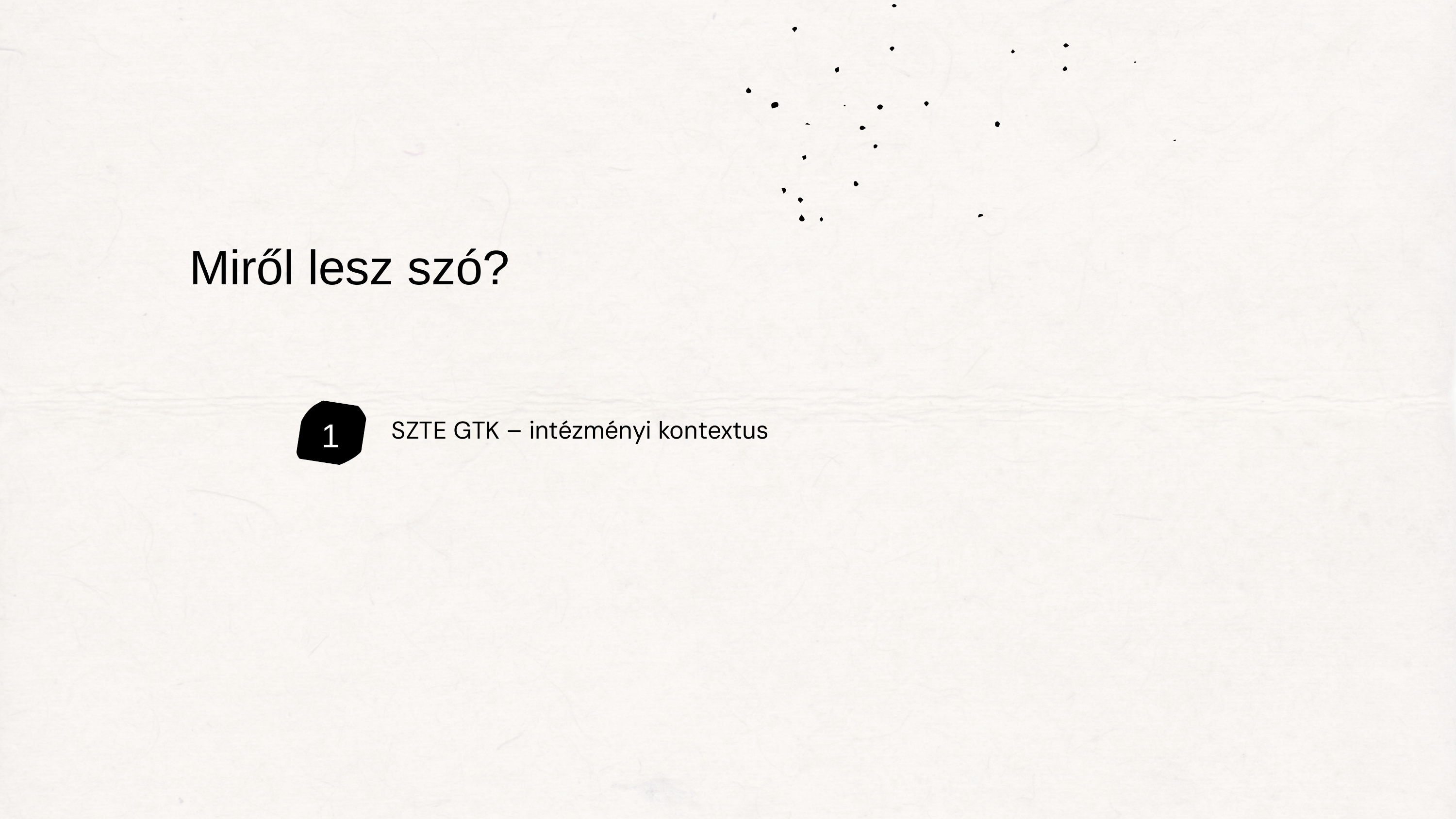

Miről lesz szó?

1
SZTE GTK – intézményi kontextus